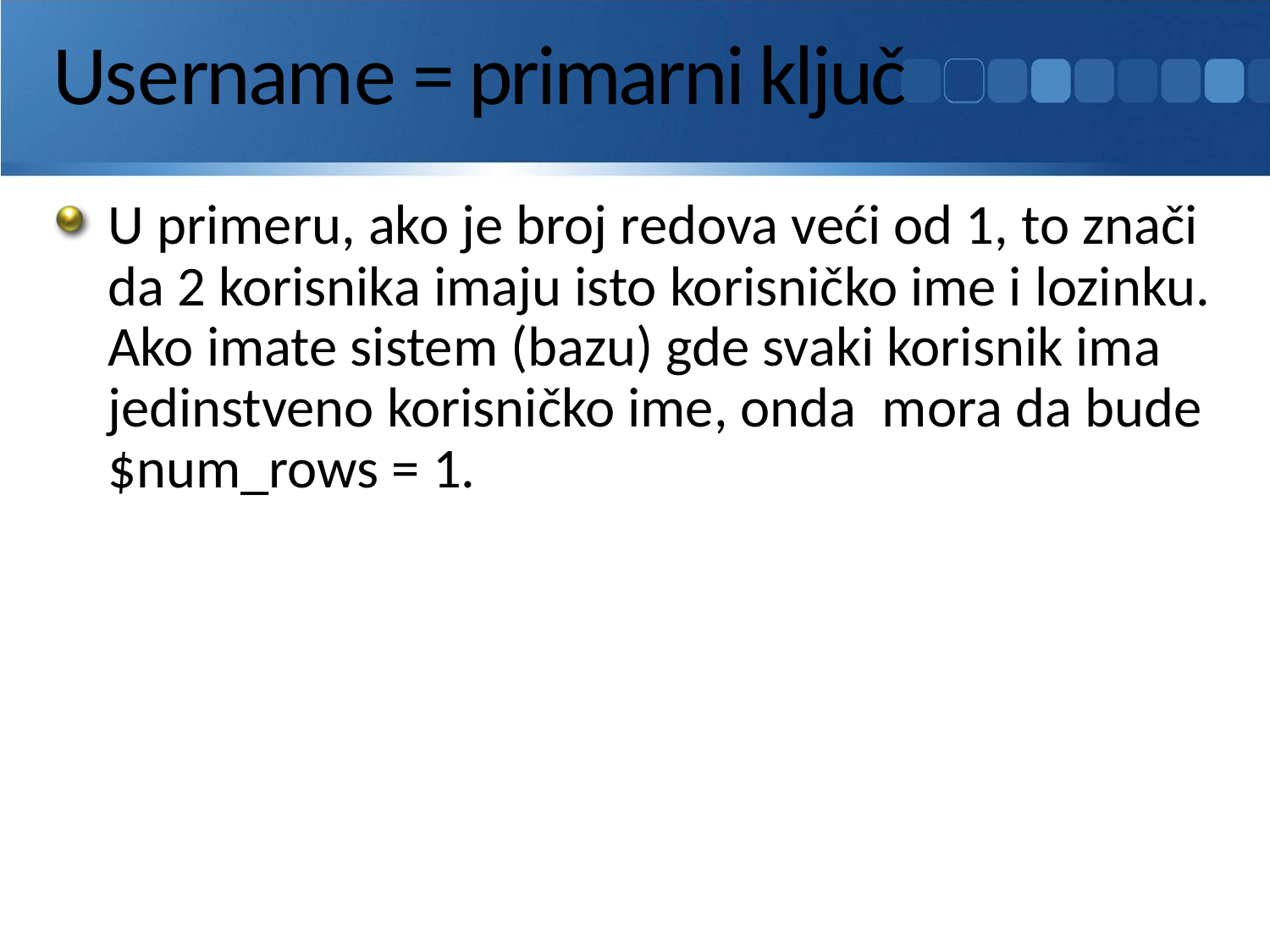

# Username = primarni ključ
U primeru, ako je broj redova veći od 1, to znači da 2 korisnika imaju isto korisničko ime i lozinku. Ako imate sistem (bazu) gde svaki korisnik ima jedinstveno korisničko ime, onda  mora da bude $num_rows = 1.